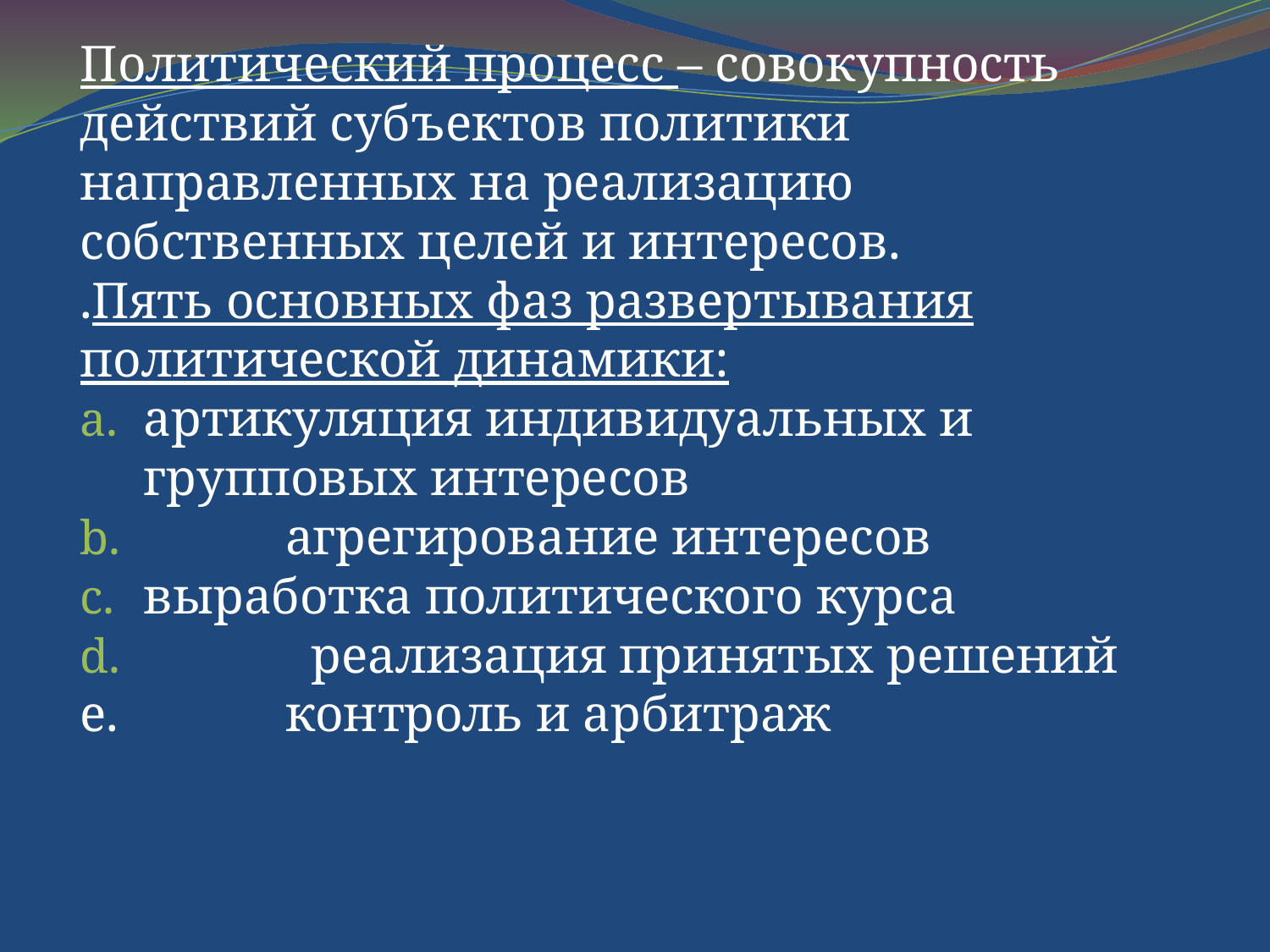

Политический процесс – совокупность действий субъектов политики направленных на реализацию собственных целей и интересов.
.Пять основных фаз развертывания политической динамики:
артикуляция индивидуальных и групповых интересов
           агрегирование интересов
выработка политического курса
             реализация принятых решений
e.             контроль и арбитраж